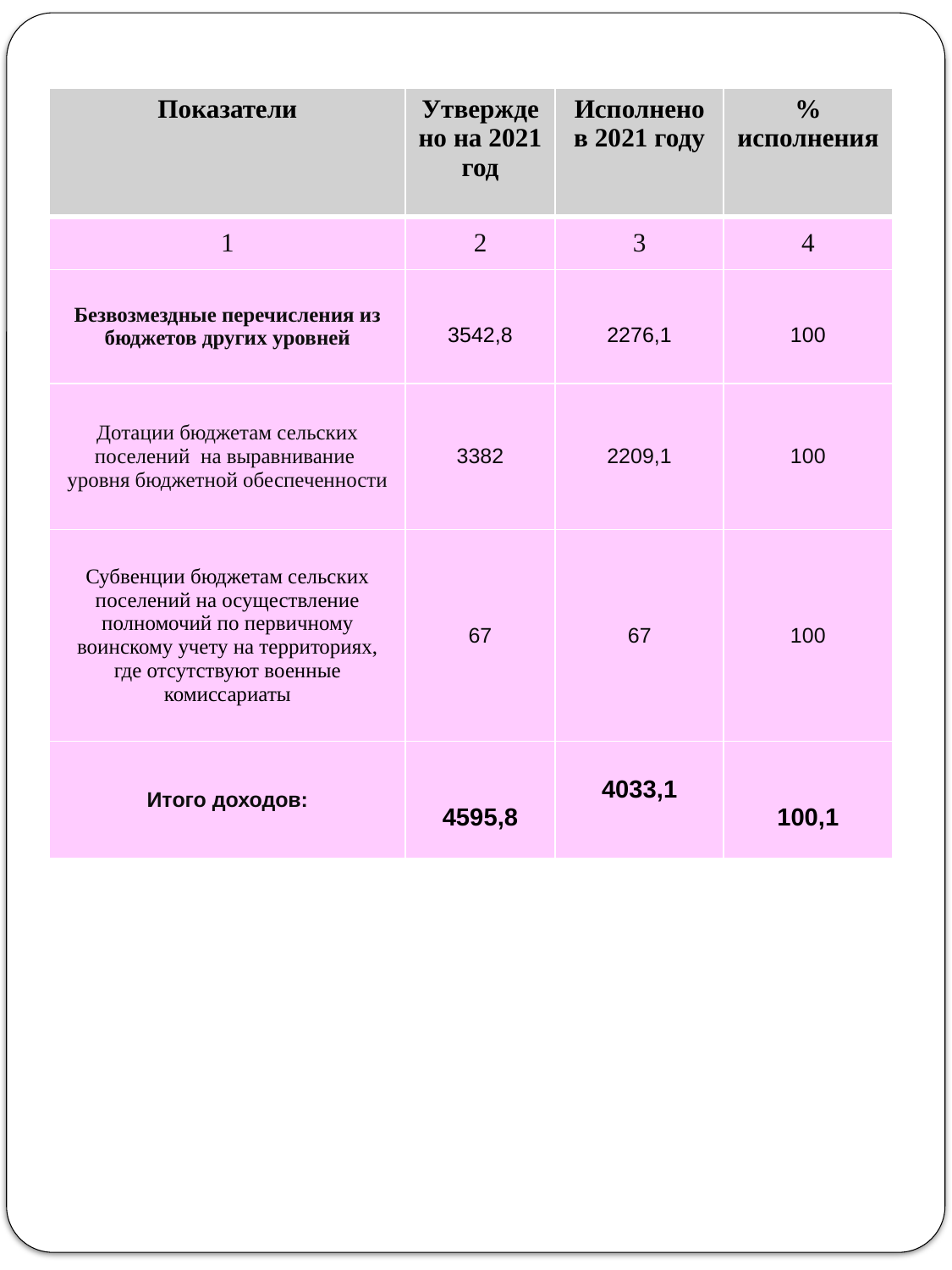

| Показатели | Утверждено на 2021 год | Исполнено в 2021 году | % исполнения |
| --- | --- | --- | --- |
| 1 | 2 | 3 | 4 |
| Безвозмездные перечисления из бюджетов других уровней | 3542,8 | 2276,1 | 100 |
| Дотации бюджетам сельских поселений на выравнивание уровня бюджетной обеспеченности | 3382 | 2209,1 | 100 |
| Субвенции бюджетам сельских поселений на осуществление полномочий по первичному воинскому учету на территориях, где отсутствуют военные комиссариаты | 67 | 67 | 100 |
| Итого доходов: | 4595,8 | 4033,1 | 100,1 |